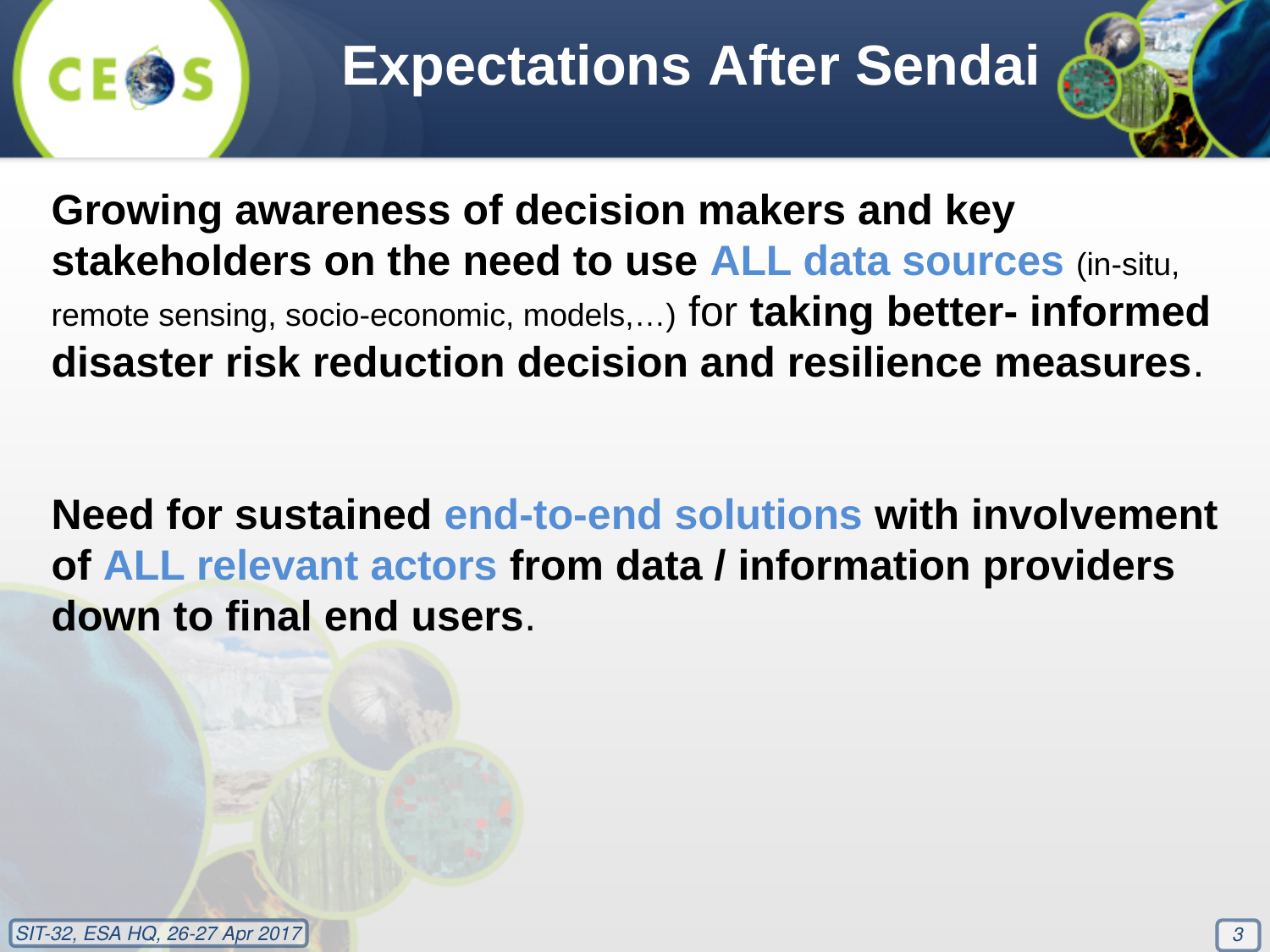

Expectations After Sendai
Growing awareness of decision makers and key stakeholders on the need to use ALL data sources (in-situ, remote sensing, socio-economic, models,…) for taking better- informed disaster risk reduction decision and resilience measures.

Need for sustained end-to-end solutions with involvement of ALL relevant actors from data / information providers down to final end users.